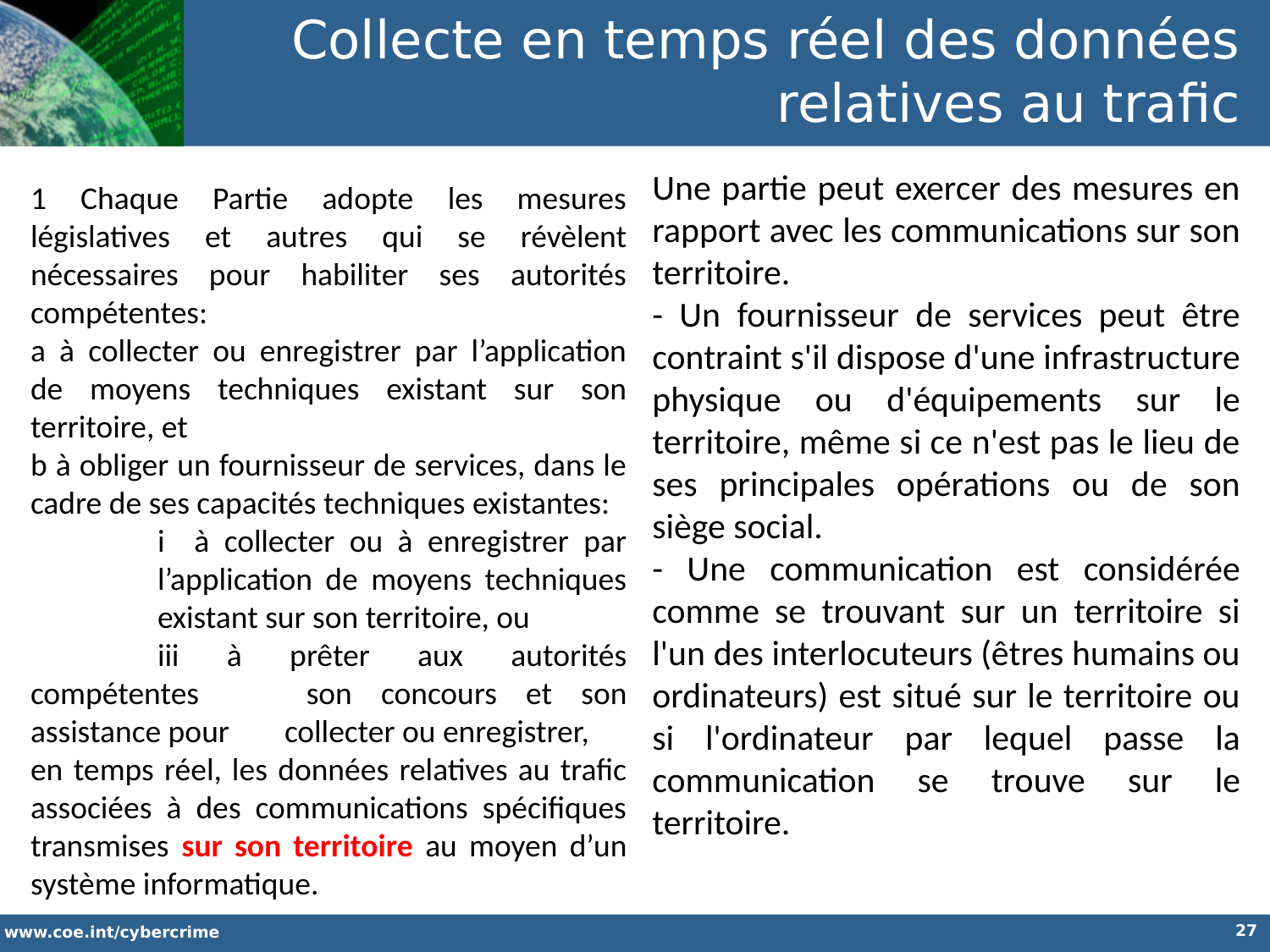

Collecte en temps réel des données relatives au trafic
Une partie peut exercer des mesures en rapport avec les communications sur son territoire.
- Un fournisseur de services peut être contraint s'il dispose d'une infrastructure physique ou d'équipements sur le territoire, même si ce n'est pas le lieu de ses principales opérations ou de son siège social.
- Une communication est considérée comme se trouvant sur un territoire si l'un des interlocuteurs (êtres humains ou ordinateurs) est situé sur le territoire ou si l'ordinateur par lequel passe la communication se trouve sur le territoire.
1 Chaque Partie adopte les mesures législatives et autres qui se révèlent nécessaires pour habiliter ses autorités compétentes:
a à collecter ou enregistrer par l’application de moyens techniques existant sur son territoire, et
b à obliger un fournisseur de services, dans le cadre de ses capacités techniques existantes:
	i  à collecter ou à enregistrer par 	l’application de moyens techniques 	existant sur son territoire, ou
	iii à prêter aux autorités compétentes 	son concours et son assistance pour 	collecter ou enregistrer,
en temps réel, les données relatives au trafic associées à des communications spécifiques transmises sur son territoire au moyen d’un système informatique.